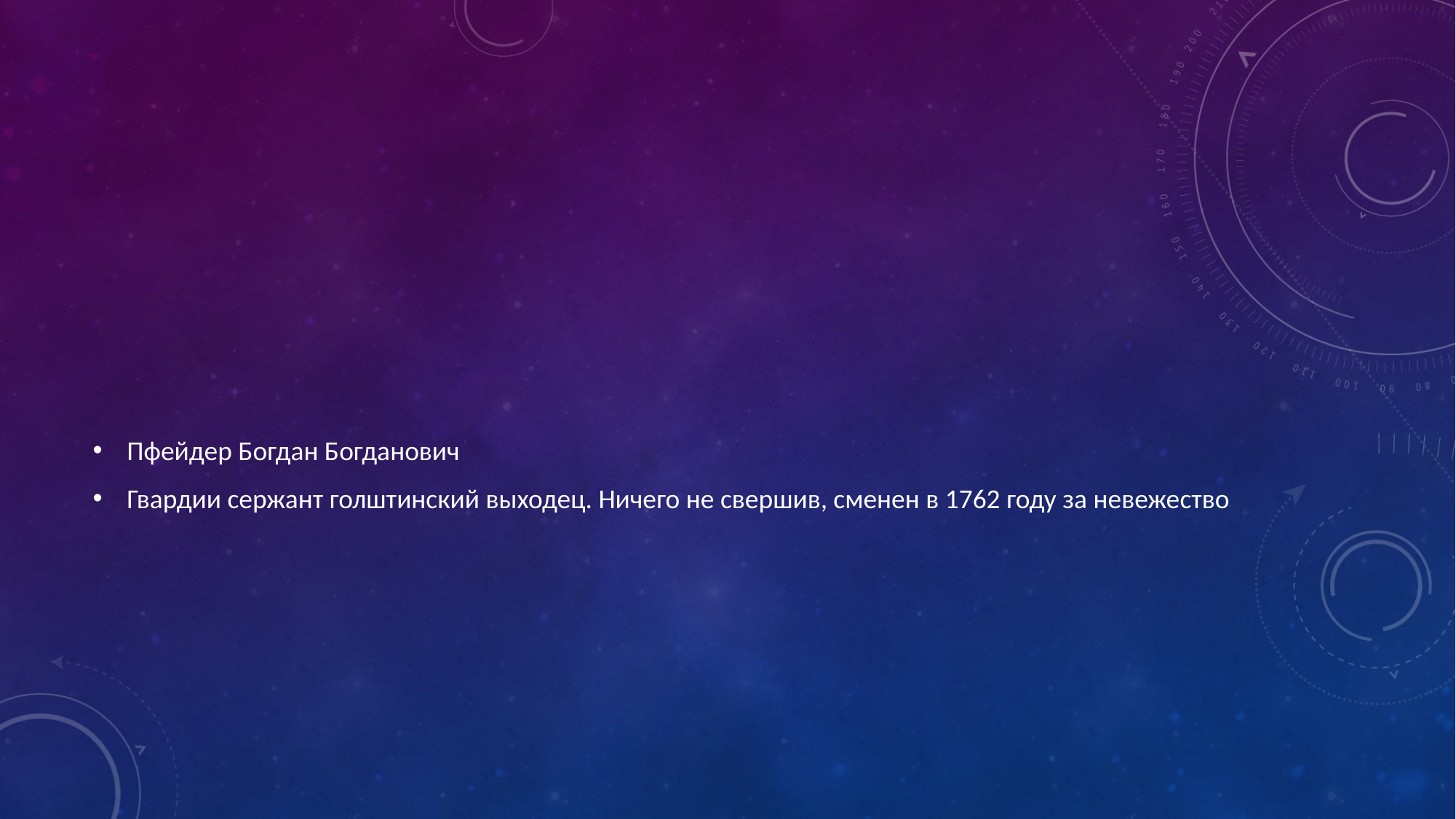

#
Пфейдер Богдан Богданович
Гвардии сержант голштинский выходец. Ничего не свершив, сменен в 1762 году за невежество